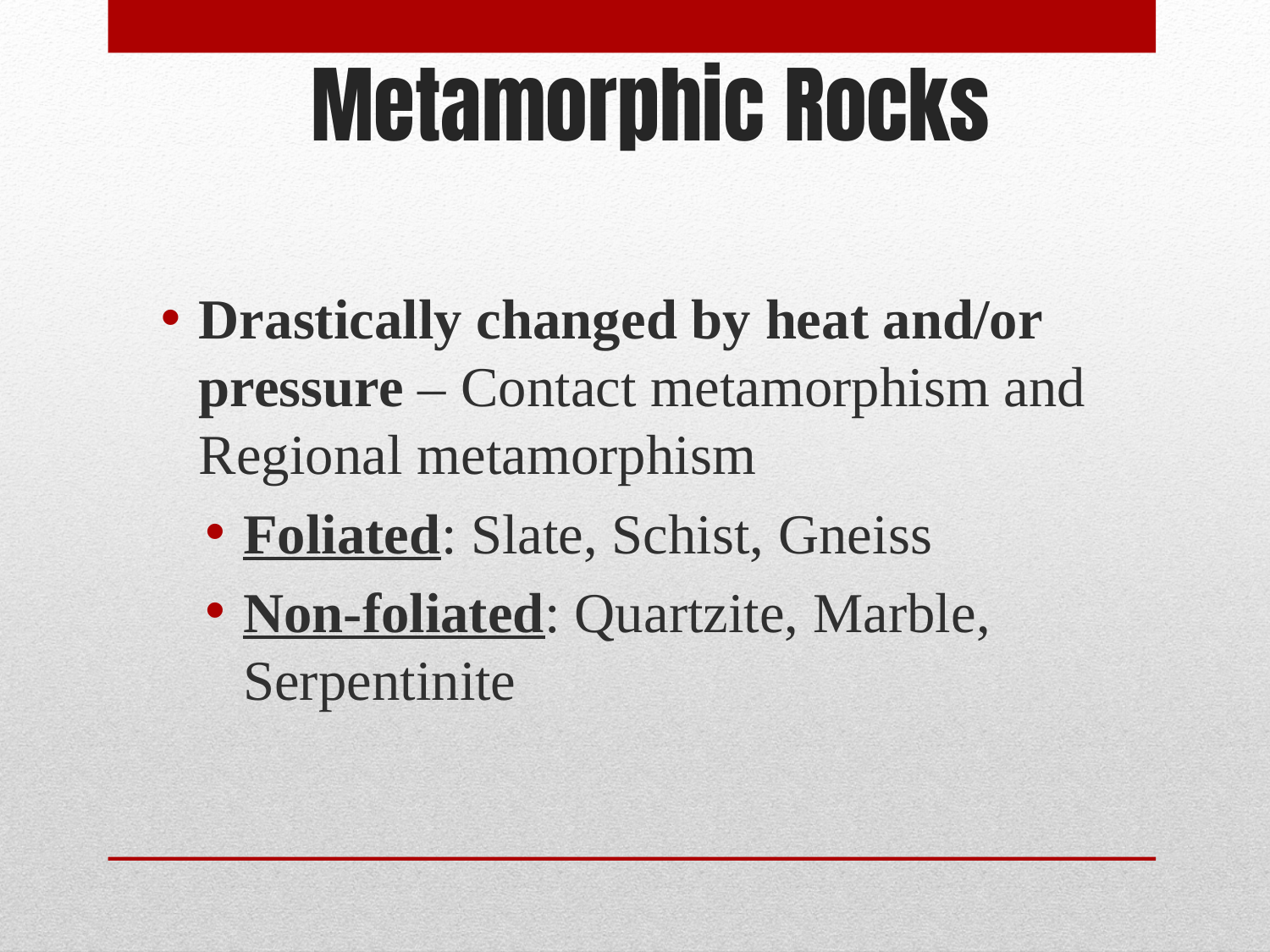

Metamorphic Rocks
Drastically changed by heat and/or pressure – Contact metamorphism and Regional metamorphism
Foliated: Slate, Schist, Gneiss
Non-foliated: Quartzite, Marble, Serpentinite